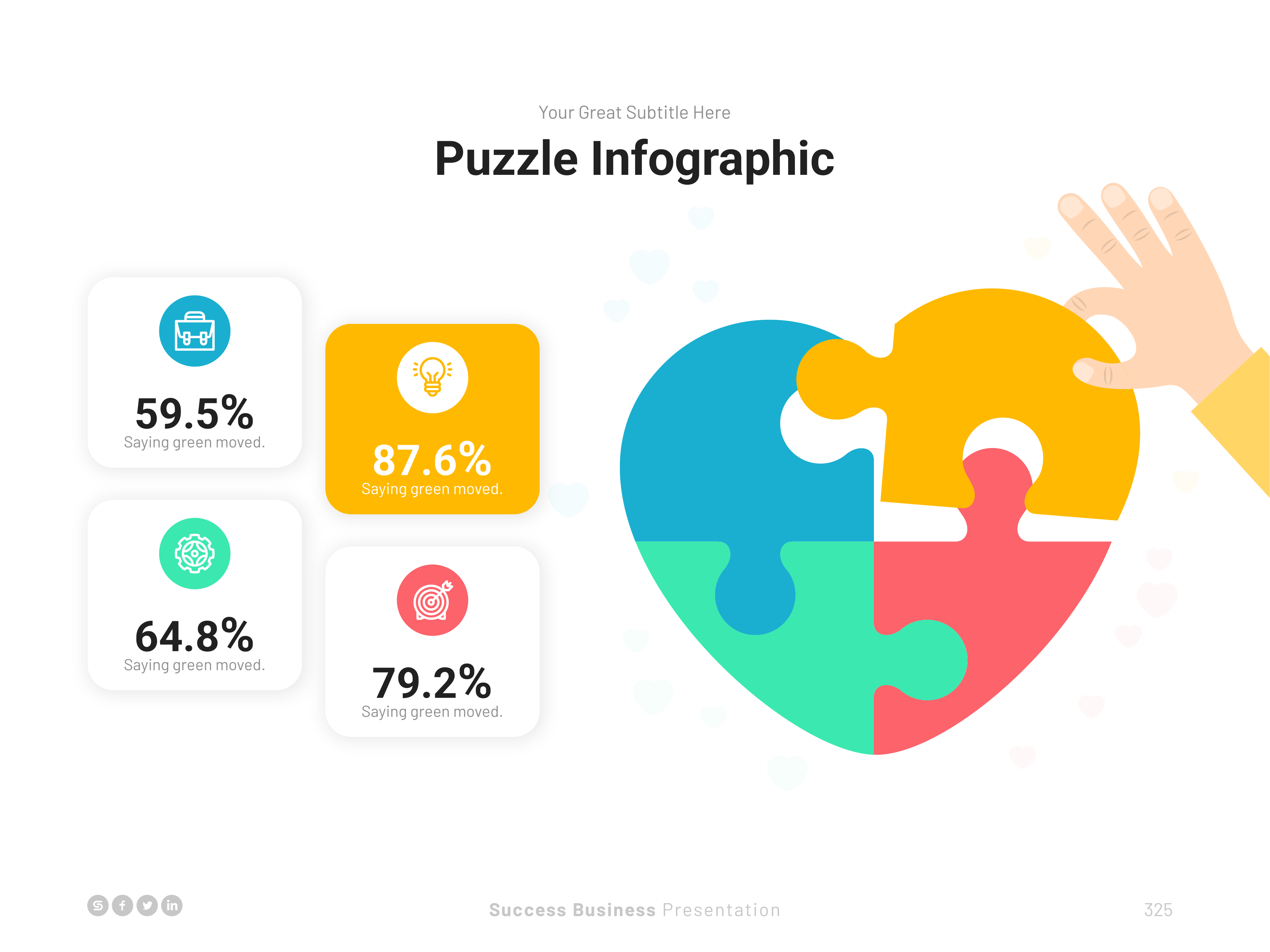

Your Great Subtitle Here
Puzzle Infographic

59.5%
Saying green moved.

87.6%
Saying green moved.

64.8%
Saying green moved.

79.2%
Saying green moved.